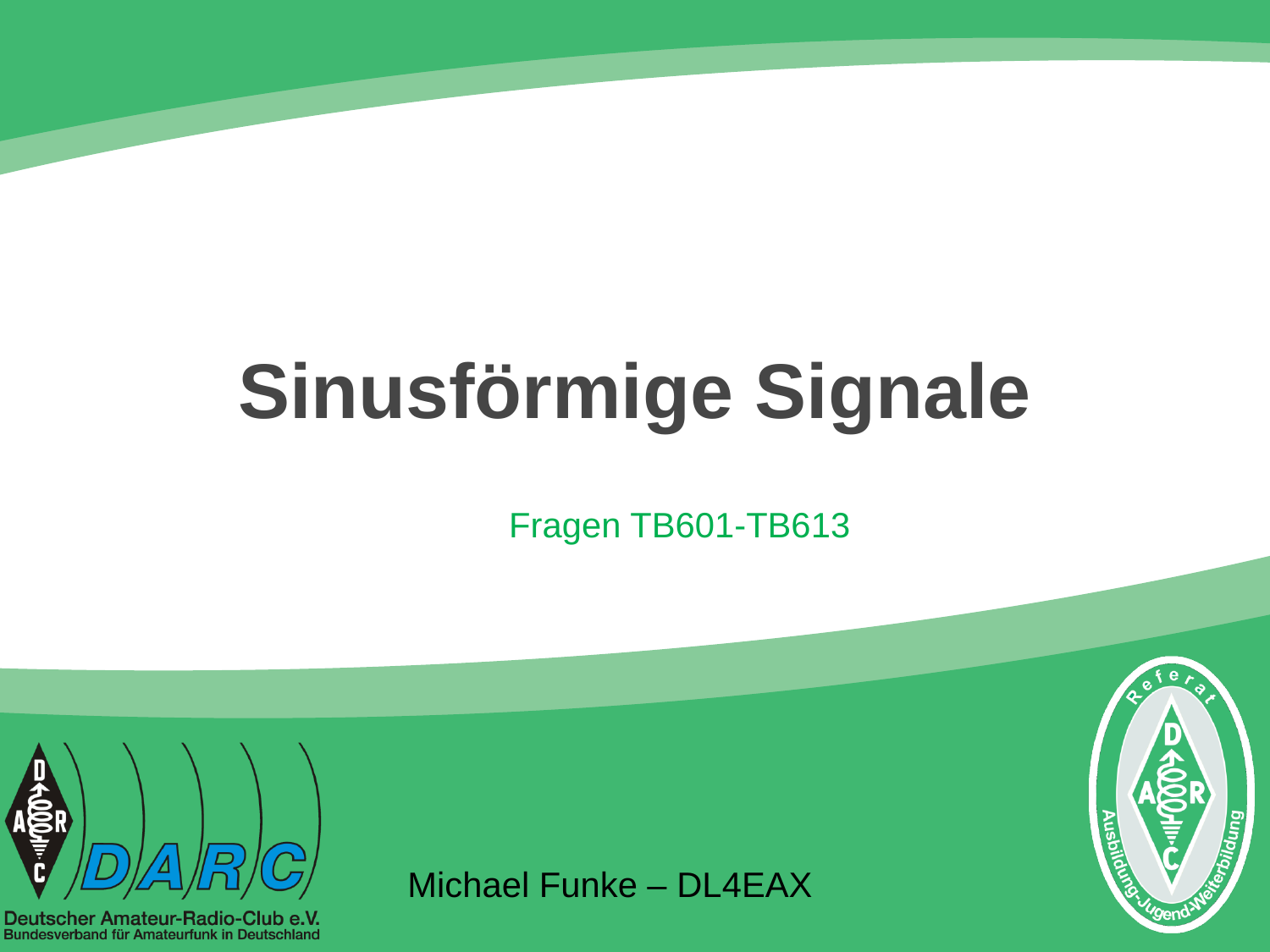

# Sinusförmige Signale
Fragen TB601-TB613
Michael Funke – DL4EAX